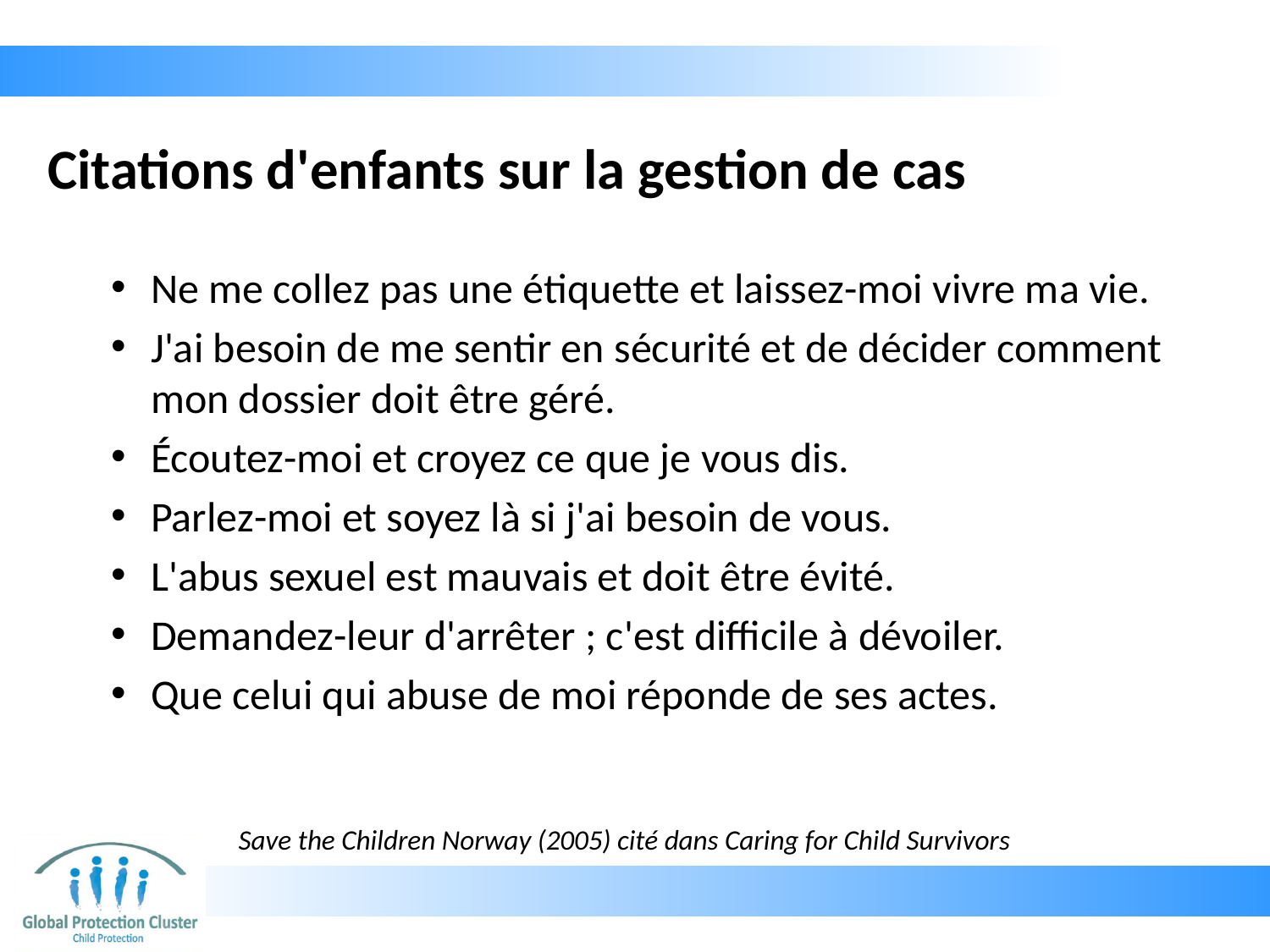

# Citations d'enfants sur la gestion de cas

Ne me collez pas une étiquette et laissez-moi vivre ma vie.
J'ai besoin de me sentir en sécurité et de décider comment mon dossier doit être géré.
Écoutez-moi et croyez ce que je vous dis.
Parlez-moi et soyez là si j'ai besoin de vous.
L'abus sexuel est mauvais et doit être évité.
Demandez-leur d'arrêter ; c'est difficile à dévoiler.
Que celui qui abuse de moi réponde de ses actes.

Save the Children Norway (2005) cité dans Caring for Child Survivors